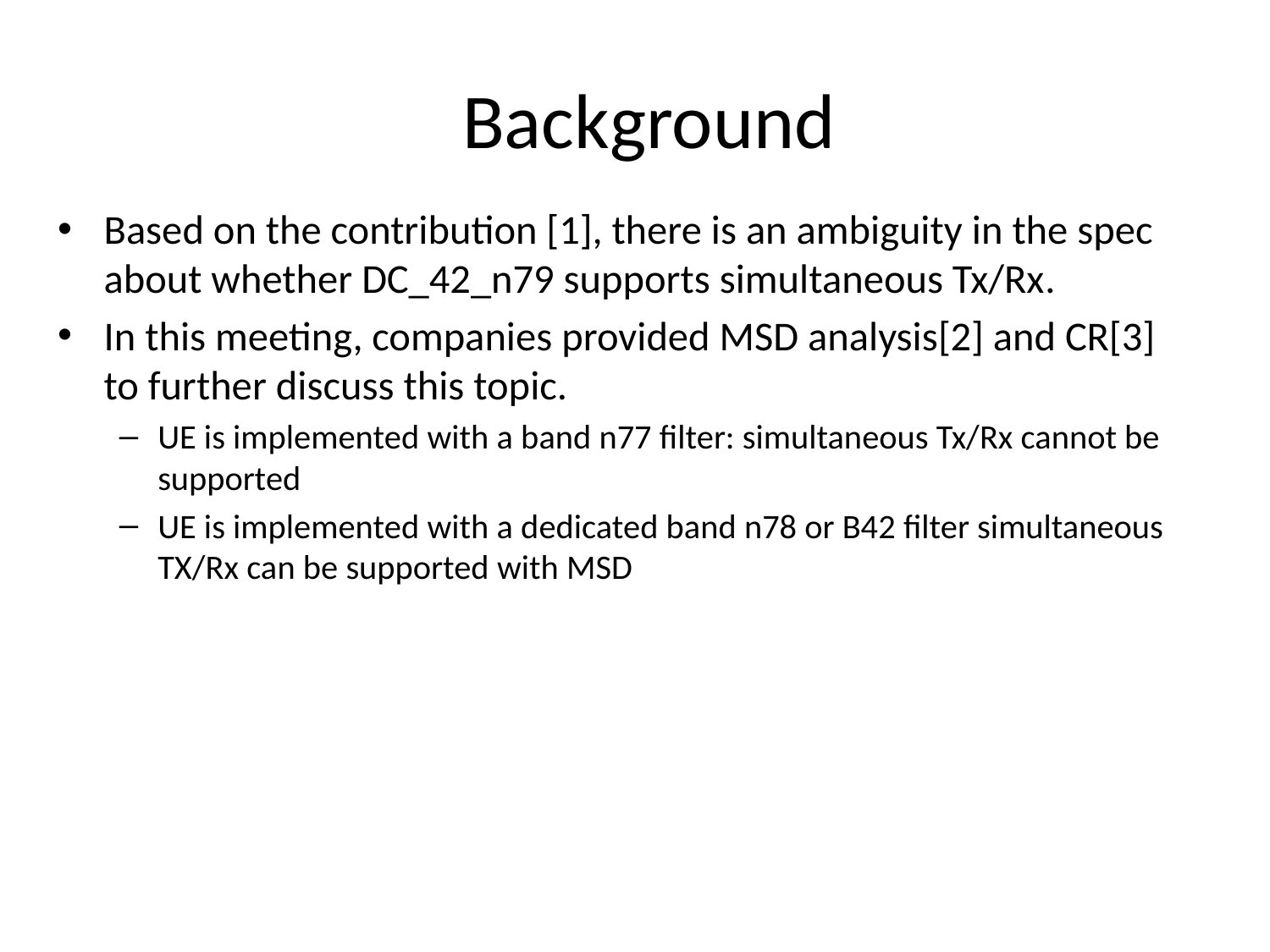

# Background
Based on the contribution [1], there is an ambiguity in the spec about whether DC_42_n79 supports simultaneous Tx/Rx.
In this meeting, companies provided MSD analysis[2] and CR[3] to further discuss this topic.
UE is implemented with a band n77 filter: simultaneous Tx/Rx cannot be supported
UE is implemented with a dedicated band n78 or B42 filter simultaneous TX/Rx can be supported with MSD